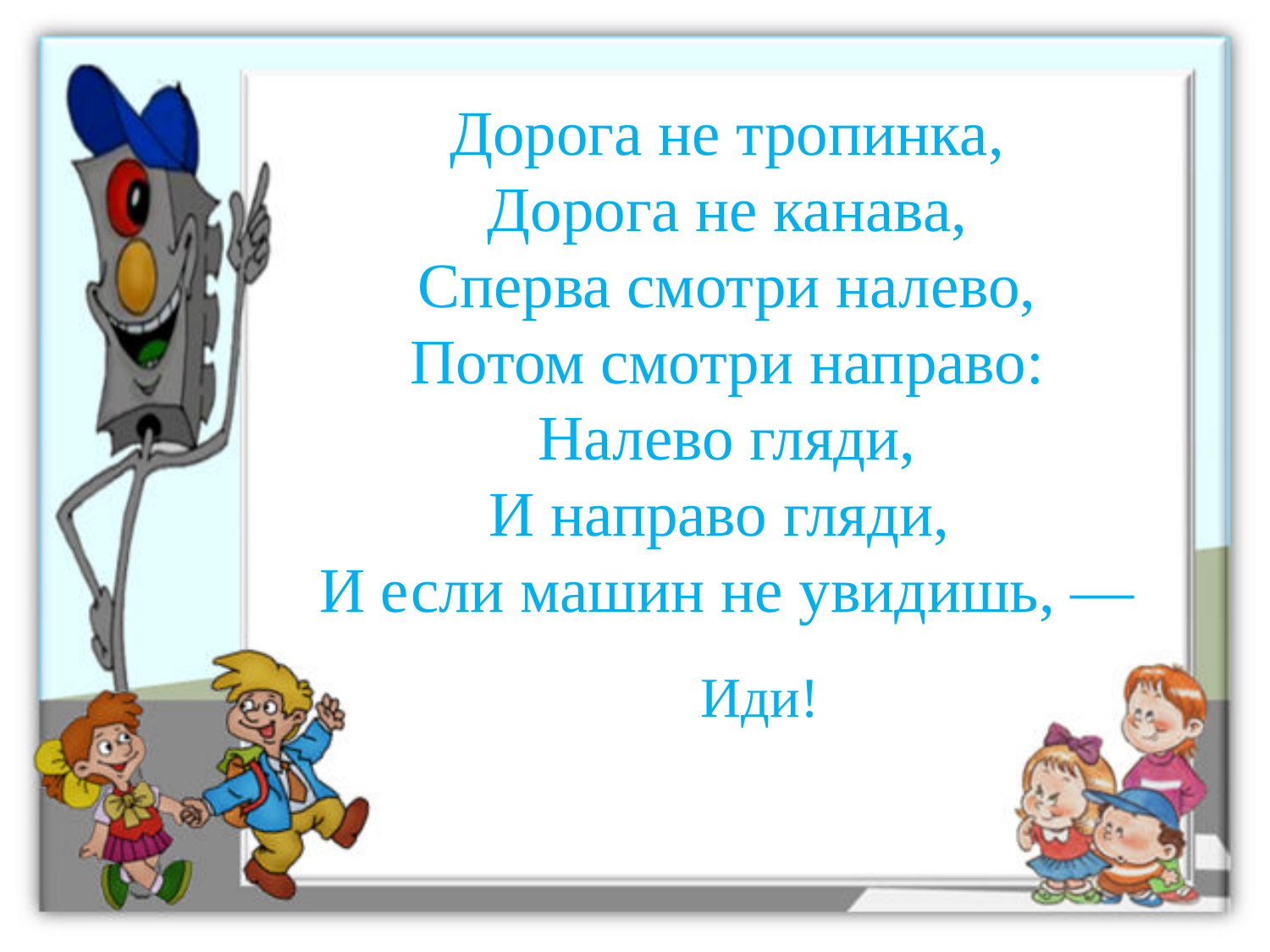

# Дорога не тропинка, Дорога не канава, Сперва смотри налево, Потом смотри направо: Налево гляди, И направо гляди,  И если машин не увидишь, —
                               Иди!